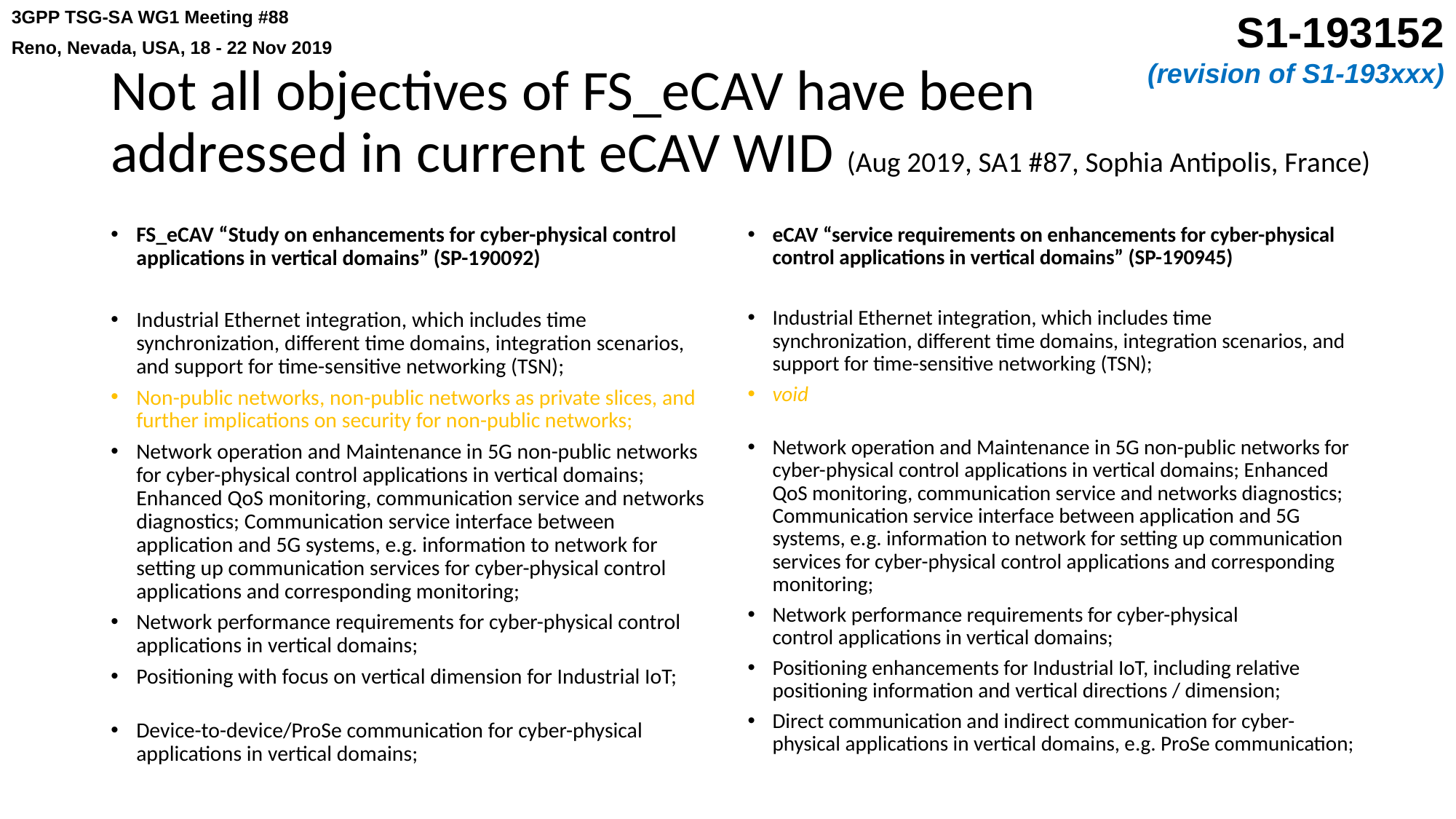

# Not all objectives of FS_eCAV have been addressed in current eCAV WID (Aug 2019, SA1 #87, Sophia Antipolis, France)
FS_eCAV “Study on enhancements for cyber-physical control applications in vertical domains” (SP-190092)

Industrial Ethernet integration, which includes time synchronization, different time domains, integration scenarios, and support for time-sensitive networking (TSN);
Non-public networks, non-public networks as private slices, and further implications on security for non-public networks;
Network operation and Maintenance in 5G non-public networks for cyber-physical control applications in vertical domains; Enhanced QoS monitoring, communication service and networks diagnostics; Communication service interface between application and 5G systems, e.g. information to network for setting up communication services for cyber-physical control applications and corresponding monitoring;
Network performance requirements for cyber-physical control applications in vertical domains;
Positioning with focus on vertical dimension for Industrial IoT;
Device-to-device/ProSe communication for cyber-physical applications in vertical domains;
eCAV “service requirements on enhancements for cyber-physical control applications in vertical domains” (SP-190945)

Industrial Ethernet integration, which includes time synchronization, different time domains, integration scenarios, and support for time-sensitive networking (TSN);
void
Network operation and Maintenance in 5G non-public networks for cyber-physical control applications in vertical domains; Enhanced QoS monitoring, communication service and networks diagnostics; Communication service interface between application and 5G systems, e.g. information to network for setting up communication services for cyber-physical control applications and corresponding monitoring;
Network performance requirements for cyber-physical
control applications in vertical domains;
Positioning enhancements for Industrial IoT, including relative positioning information and vertical directions / dimension;
Direct communication and indirect communication for cyber-physical applications in vertical domains, e.g. ProSe communication;